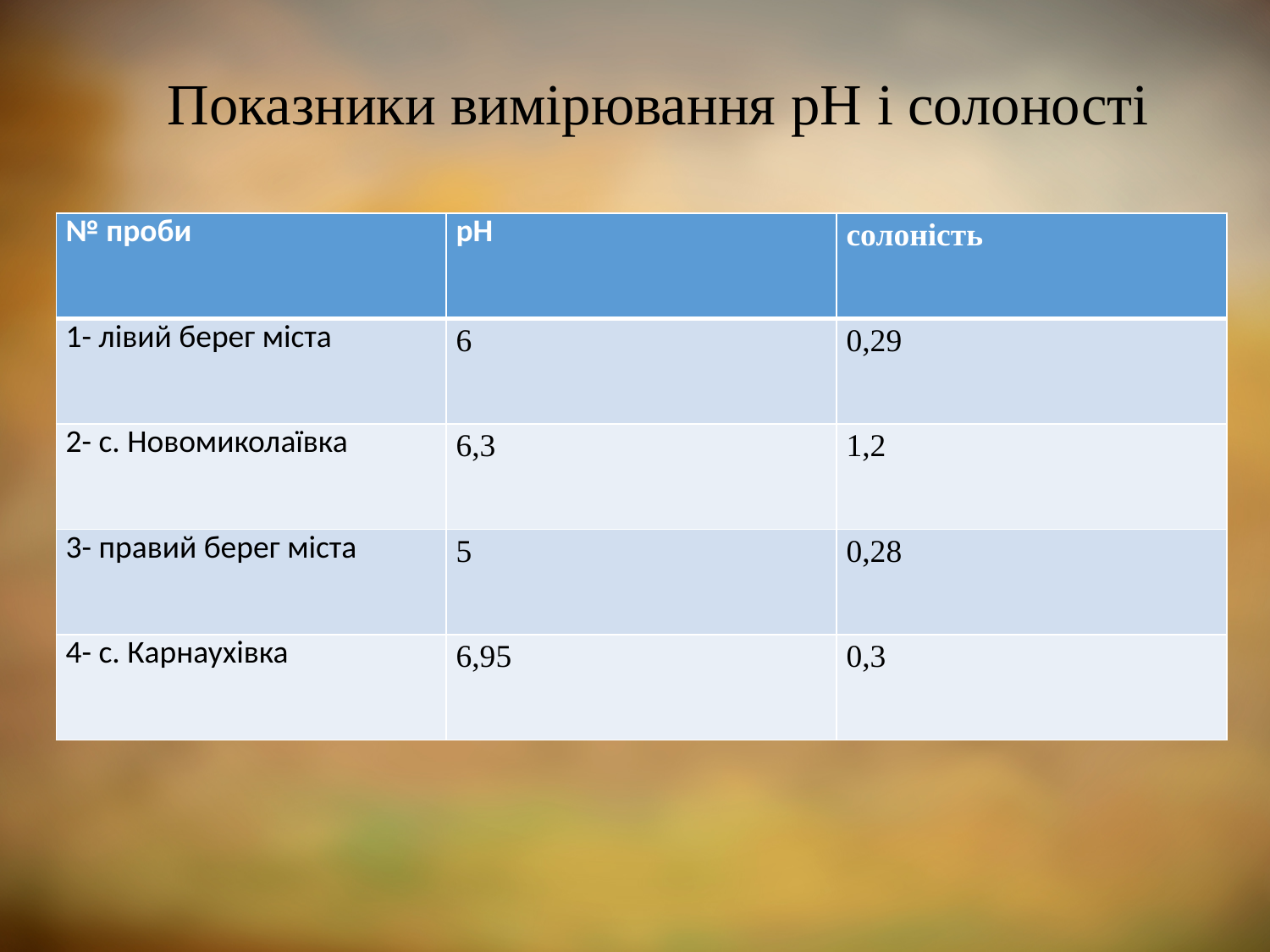

# Показники вимірювання pH і солоності
| № проби | pH | солоність |
| --- | --- | --- |
| 1- лівий берег міста | 6 | 0,29 |
| 2- с. Новомиколаївка | 6,3 | 1,2 |
| 3- правий берег міста | 5 | 0,28 |
| 4- с. Карнаухівка | 6,95 | 0,3 |